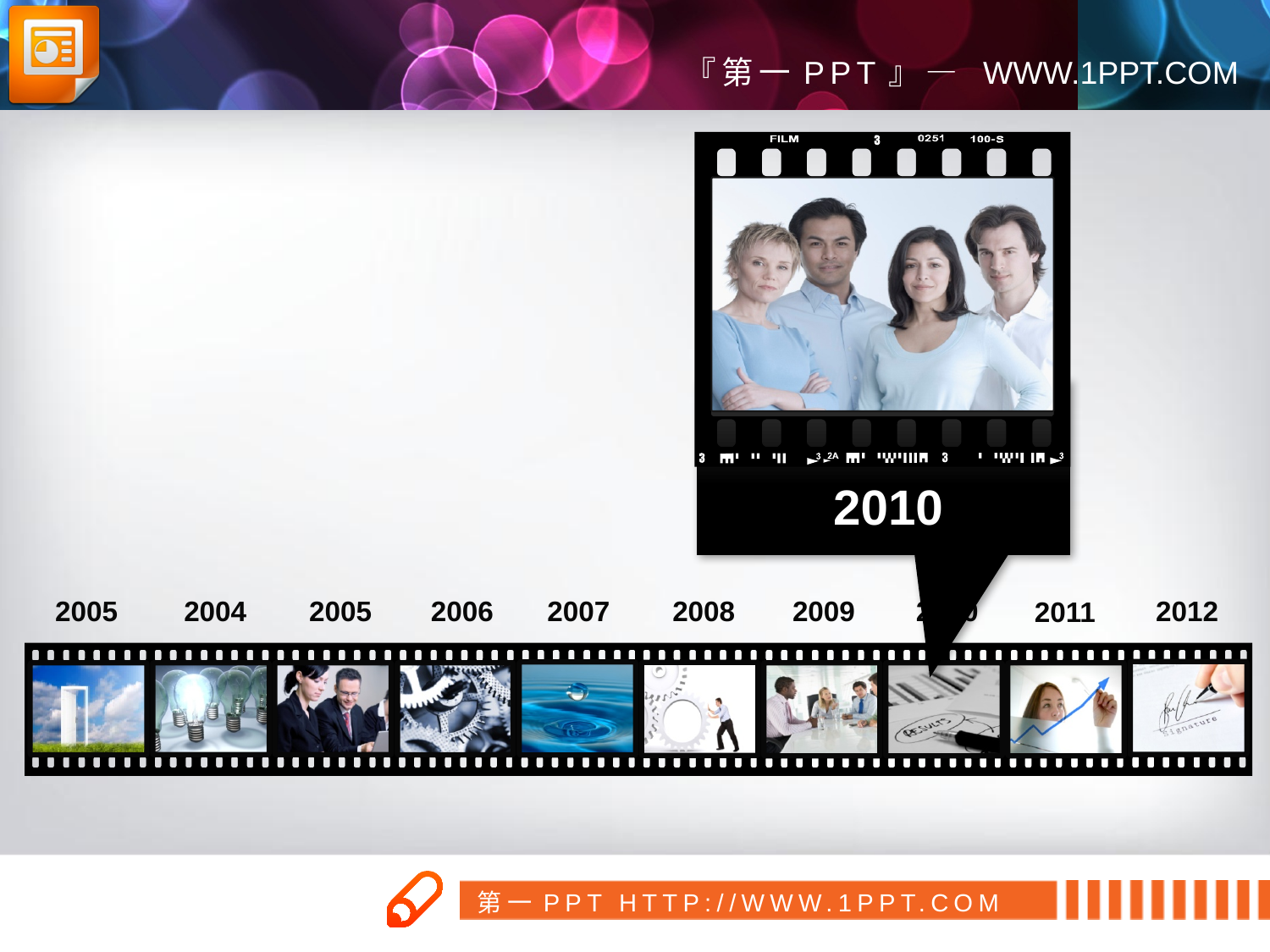

2010
2005
2004
2005
2006
2007
2008
2009
2010
2012
2011